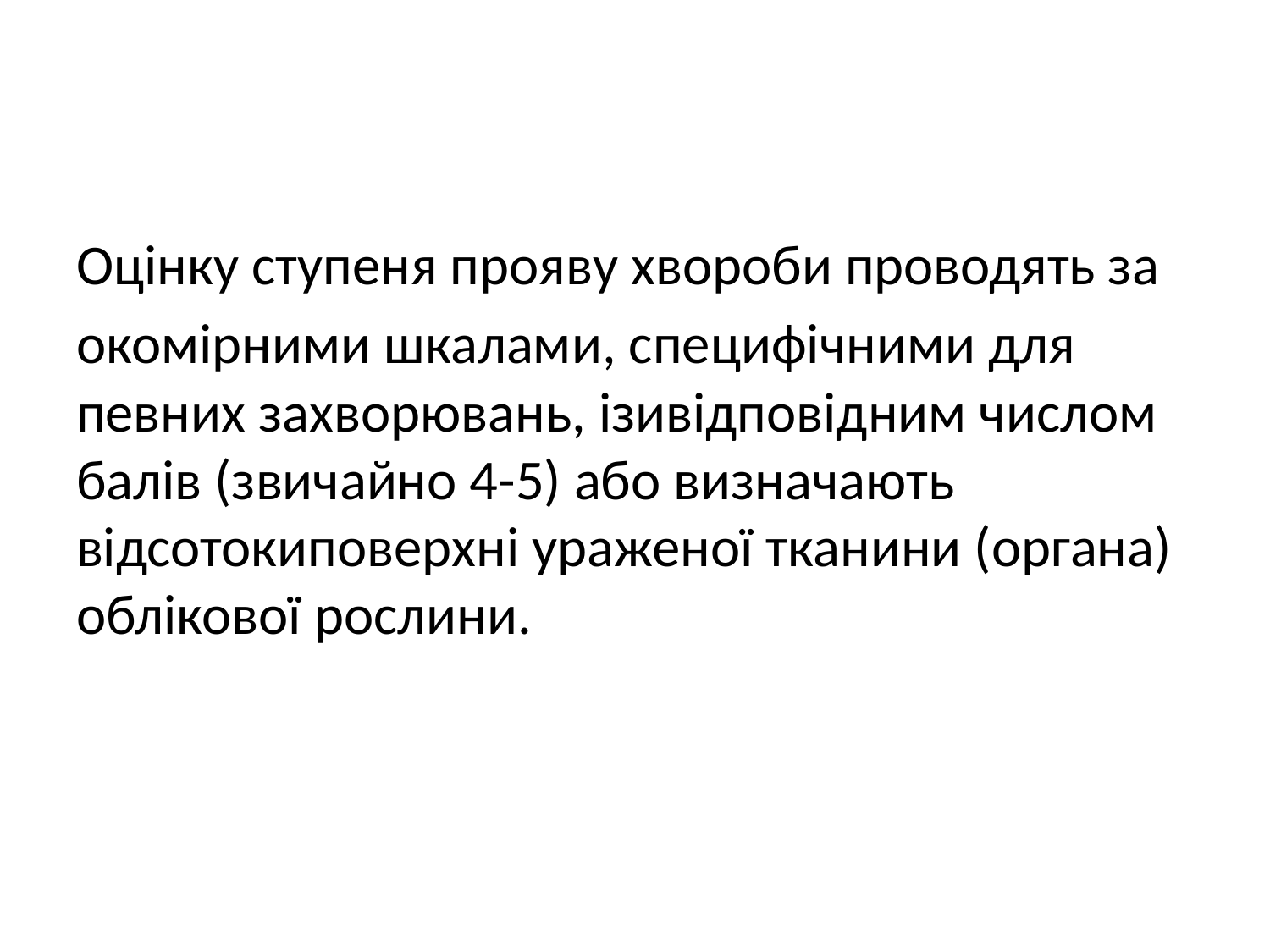

Оцінку ступеня прояву хвороби проводять за
окомірними шкалами, специфічними для певних захворювань, ізивідповідним числом балів (звичайно 4-5) або визначають відсотокиповерхні ураженої тканини (органа) облікової рослини.